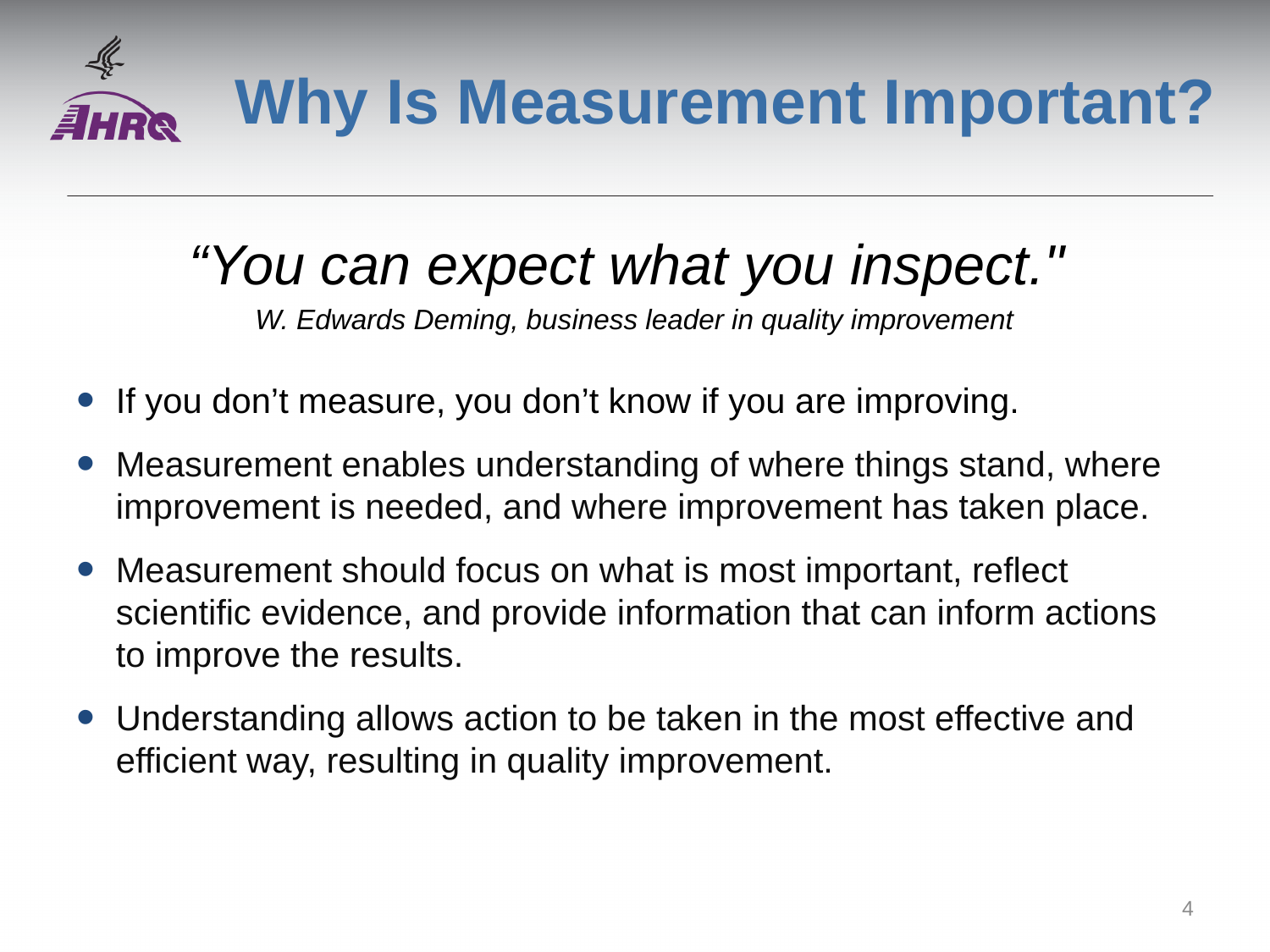

# Why Is Measurement Important?
“You can expect what you inspect."
W. Edwards Deming, business leader in quality improvement
If you don’t measure, you don’t know if you are improving.
Measurement enables understanding of where things stand, where improvement is needed, and where improvement has taken place.
Measurement should focus on what is most important, reflect scientific evidence, and provide information that can inform actions to improve the results.
Understanding allows action to be taken in the most effective and efficient way, resulting in quality improvement.
4